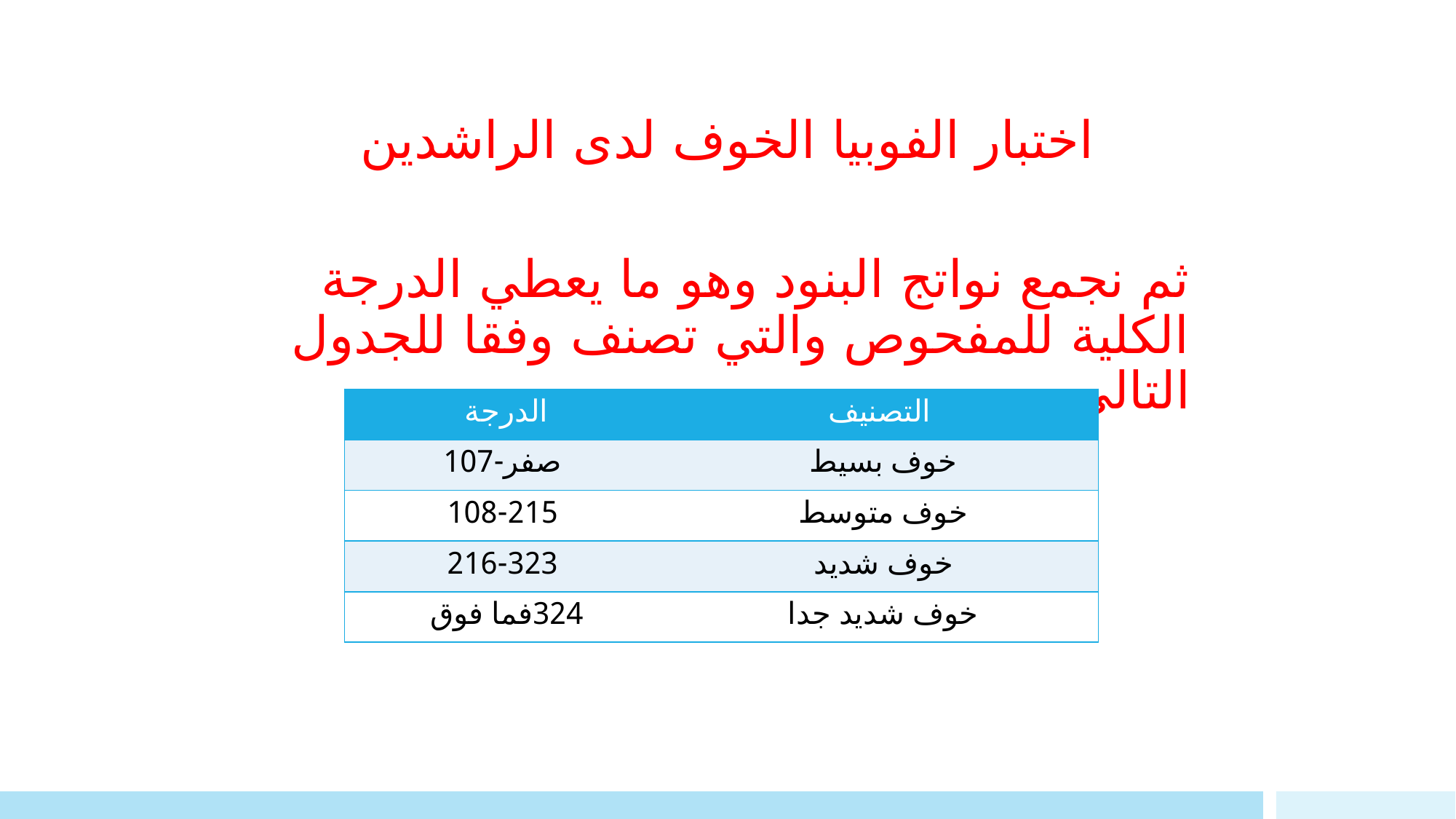

# اختبار الفوبيا الخوف لدى الراشدين

ثم نجمع نواتج البنود وهو ما يعطي الدرجة الكلية للمفحوص والتي تصنف وفقا للجدول التالي

| الدرجة | التصنيف |
| --- | --- |
| صفر-107 | خوف بسيط |
| 108-215 | خوف متوسط |
| 216-323 | خوف شديد |
| 324فما فوق | خوف شديد جدا |